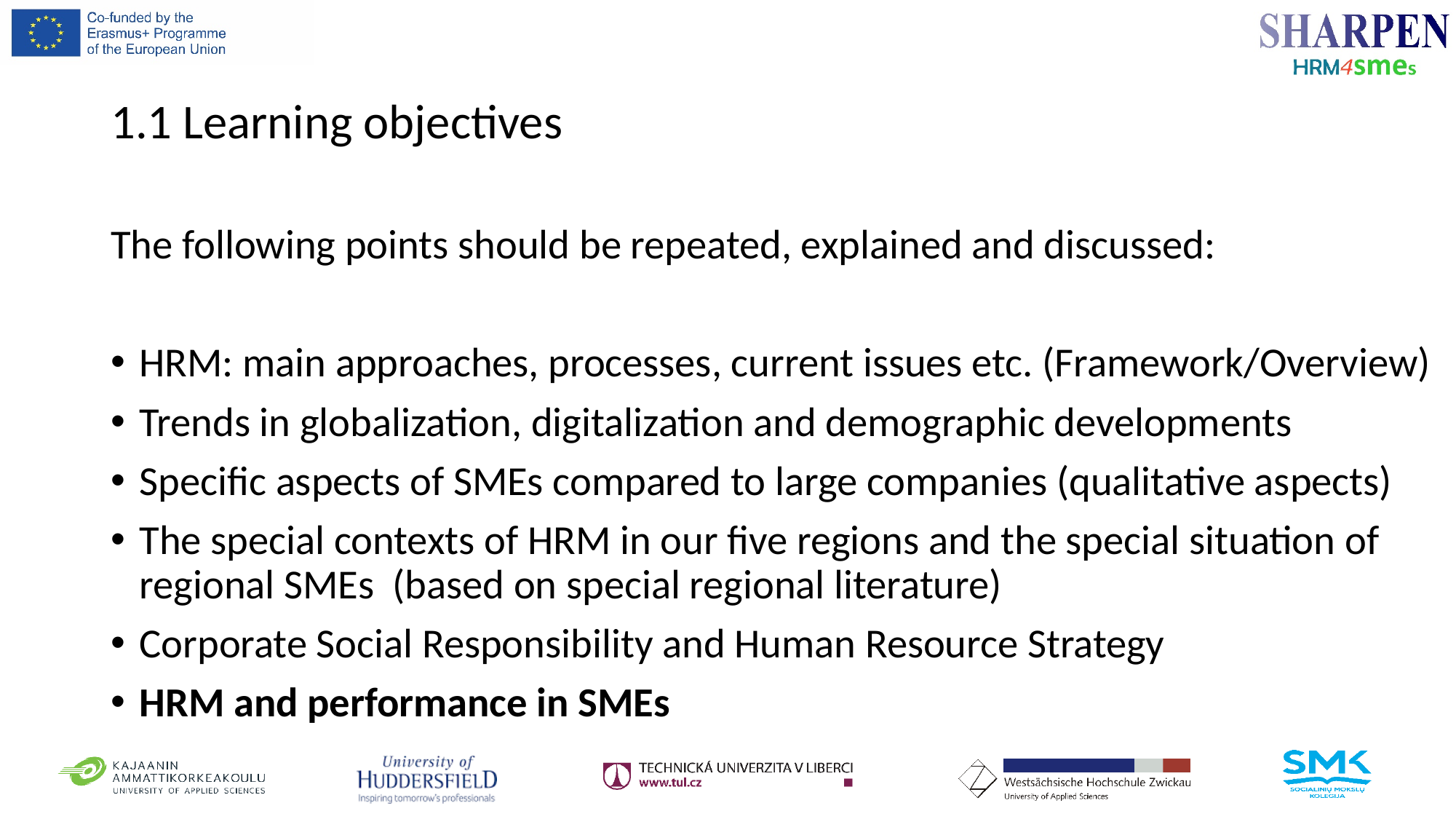

# 1.1 Learning objectives
The following points should be repeated, explained and discussed:

HRM: main approaches, processes, current issues etc. (Framework/Overview)
Trends in globalization, digitalization and demographic developments
Specific aspects of SMEs compared to large companies (qualitative aspects)
The special contexts of HRM in our five regions and the special situation of regional SMEs  (based on special regional literature)
Corporate Social Responsibility and Human Resource Strategy
HRM and performance in SMEs